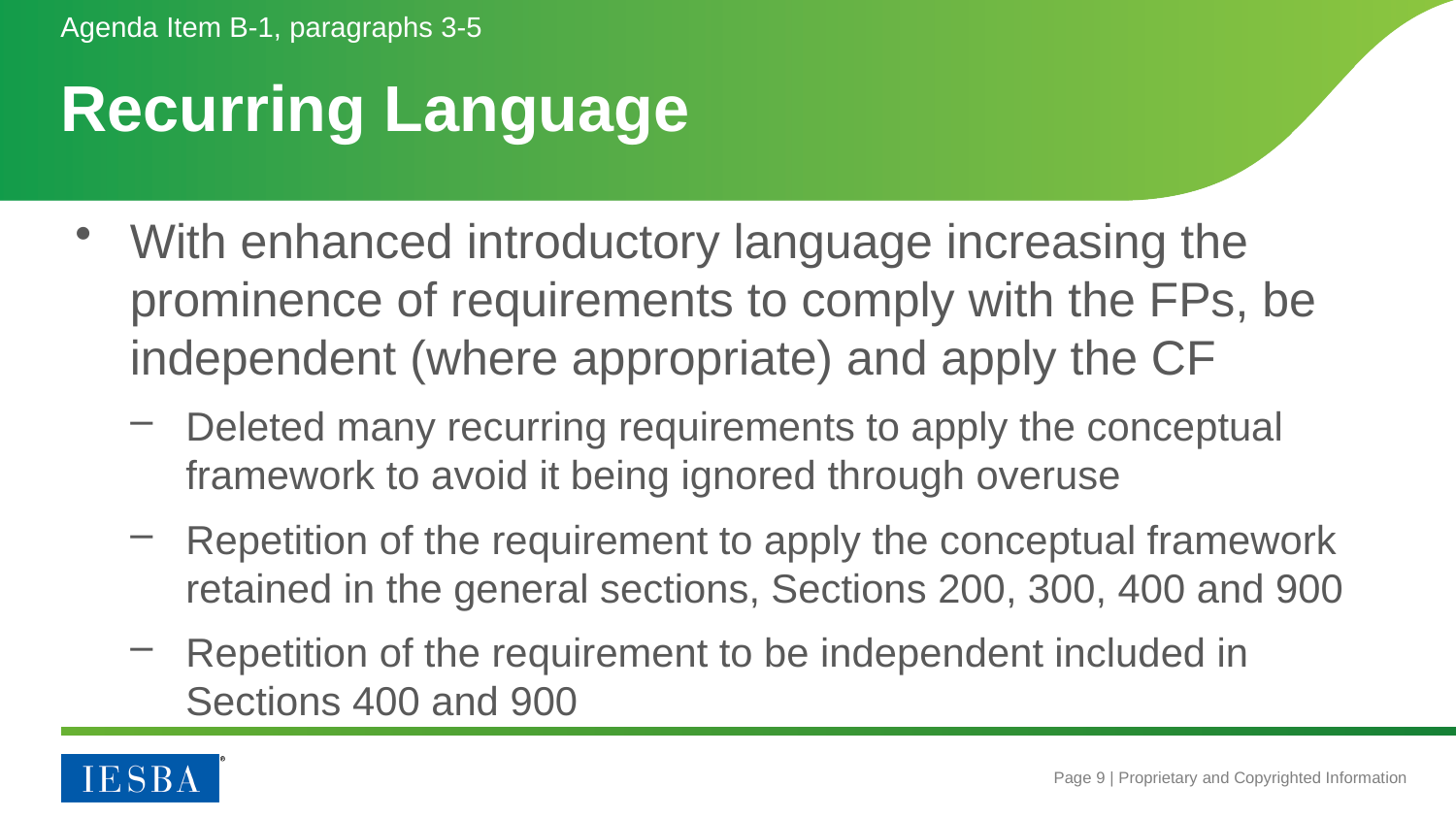

Agenda Item B-1, paragraphs 3-5
# Recurring Language
With enhanced introductory language increasing the prominence of requirements to comply with the FPs, be independent (where appropriate) and apply the CF
Deleted many recurring requirements to apply the conceptual framework to avoid it being ignored through overuse
Repetition of the requirement to apply the conceptual framework retained in the general sections, Sections 200, 300, 400 and 900
Repetition of the requirement to be independent included in Sections 400 and 900